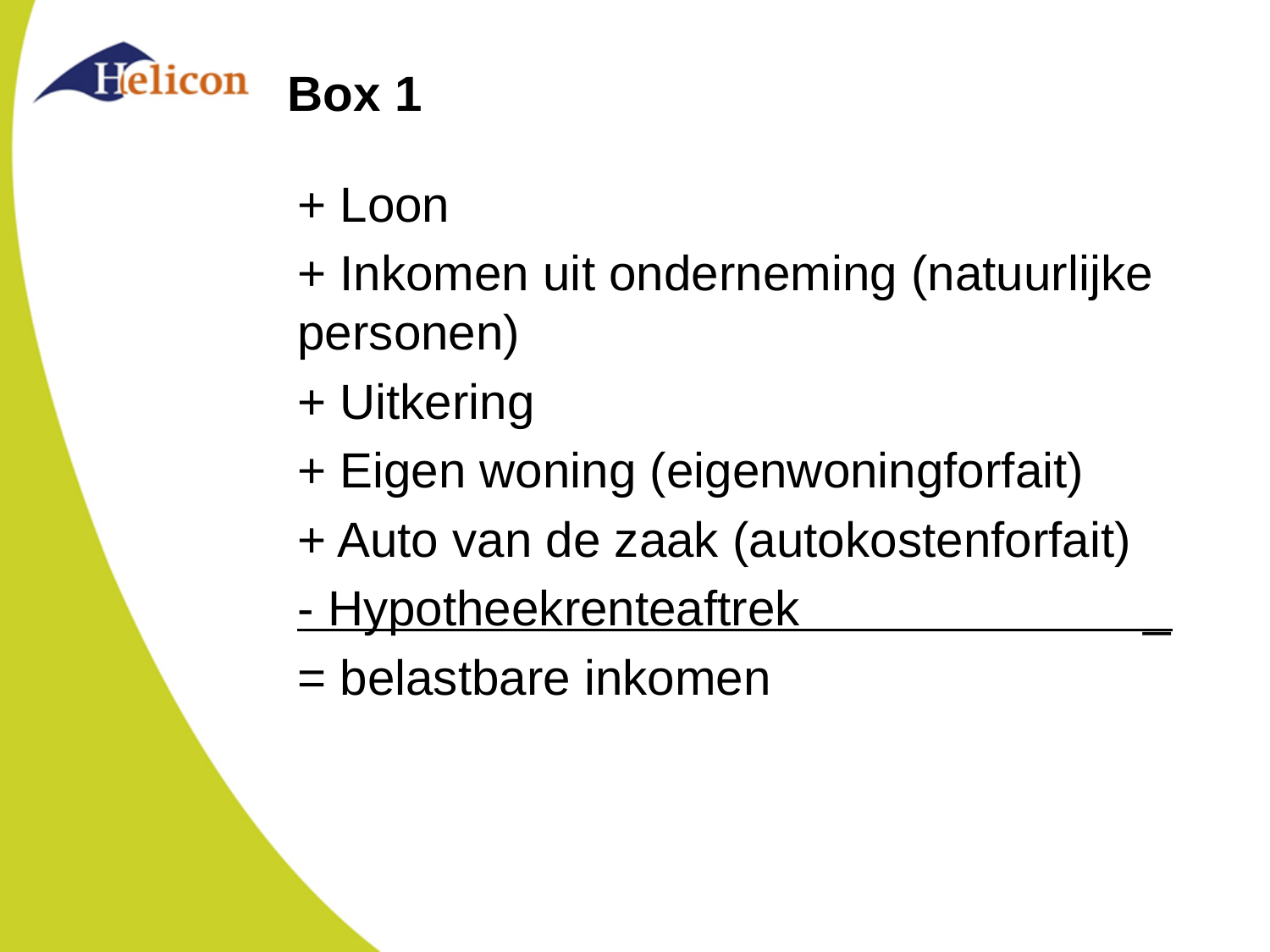

# Box 1
+ Loon
+ Inkomen uit onderneming (natuurlijke personen)
+ Uitkering
+ Eigen woning (eigenwoningforfait)
+ Auto van de zaak (autokostenforfait)
- Hypotheekrenteaftrek                         _
= belastbare inkomen